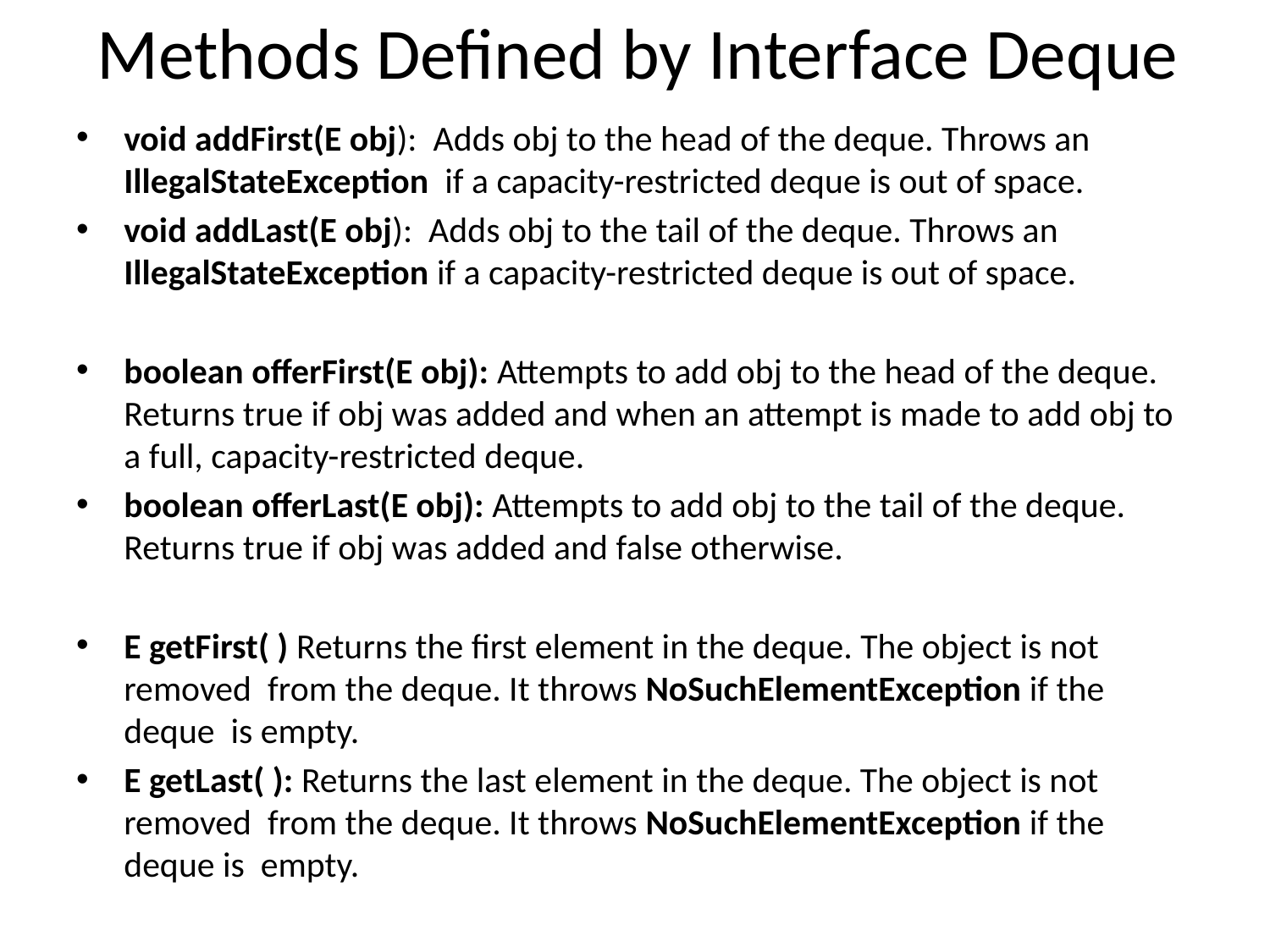

# Methods Defined by Interface Deque
void addFirst(E obj):  Adds obj to the head of the deque. Throws an IllegalStateException  if a capacity-restricted deque is out of space.
void addLast(E obj):  Adds obj to the tail of the deque. Throws an IllegalStateException if a capacity-restricted deque is out of space.

boolean offerFirst(E obj): Attempts to add obj to the head of the deque. Returns true if obj was added and when an attempt is made to add obj to a full, capacity-restricted deque.
boolean offerLast(E obj): Attempts to add obj to the tail of the deque. Returns true if obj was added and false otherwise.

E getFirst( ) Returns the first element in the deque. The object is not removed  from the deque. It throws NoSuchElementException if the deque  is empty.
E getLast( ): Returns the last element in the deque. The object is not removed  from the deque. It throws NoSuchElementException if the deque is  empty.